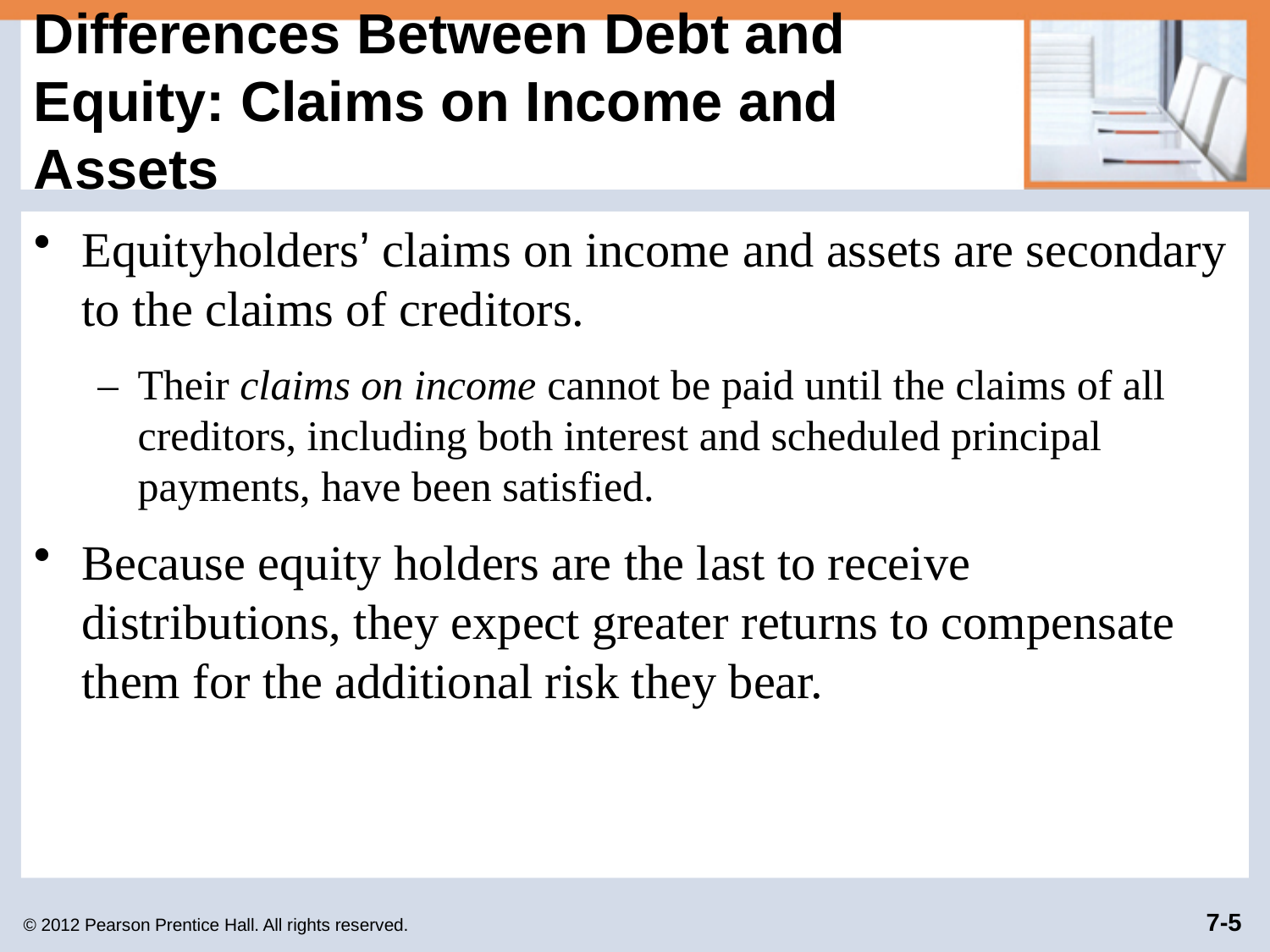

# Differences Between Debt and Equity: Claims on Income and Assets
Equityholders’ claims on income and assets are secondary to the claims of creditors.
Their claims on income cannot be paid until the claims of all creditors, including both interest and scheduled principal payments, have been satisfied.
Because equity holders are the last to receive distributions, they expect greater returns to compensate them for the additional risk they bear.
© 2012 Pearson Prentice Hall. All rights reserved.
7-5